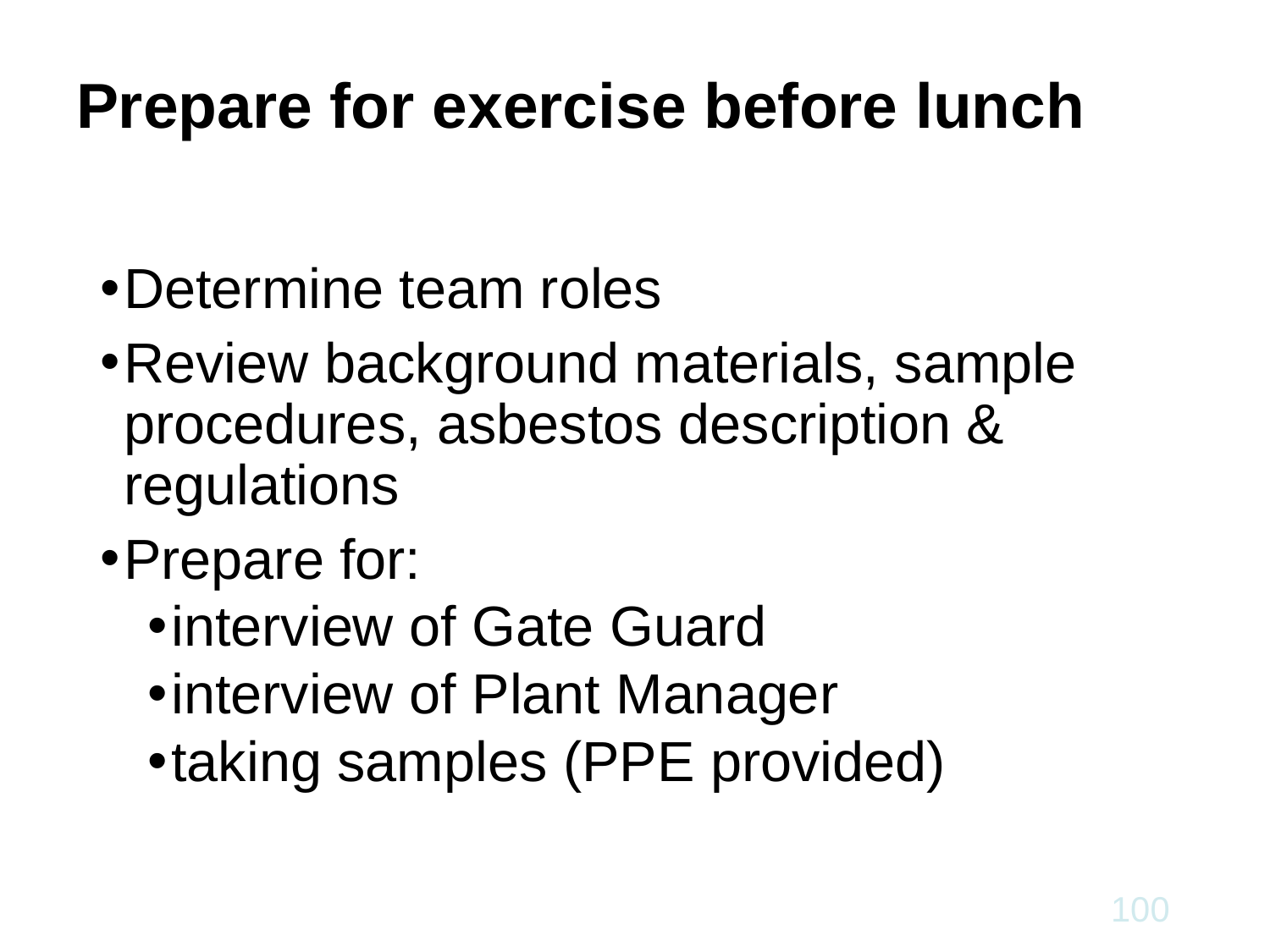

# Prepare for exercise before lunch
Determine team roles
Review background materials, sample procedures, asbestos description & regulations
Prepare for:
interview of Gate Guard
interview of Plant Manager
taking samples (PPE provided)

100